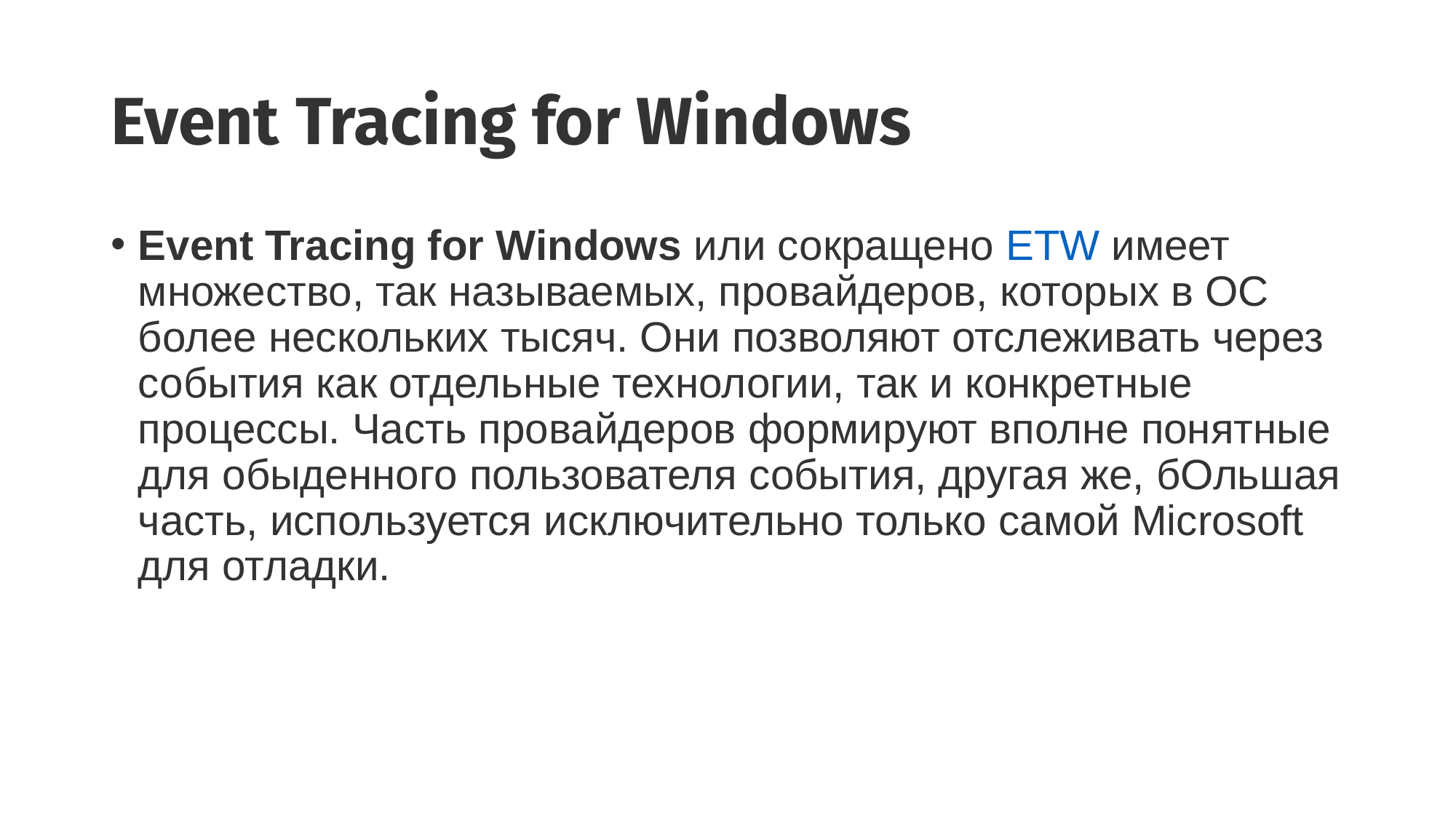

# Event Tracing for Windows
Event Tracing for Windows или сокращено ETW имеет множество, так называемых, провайдеров, которых в ОС более нескольких тысяч. Они позволяют отслеживать через события как отдельные технологии, так и конкретные процессы. Часть провайдеров формируют вполне понятные для обыденного пользователя события, другая же, бОльшая часть, используется исключительно только самой Microsoft для отладки.